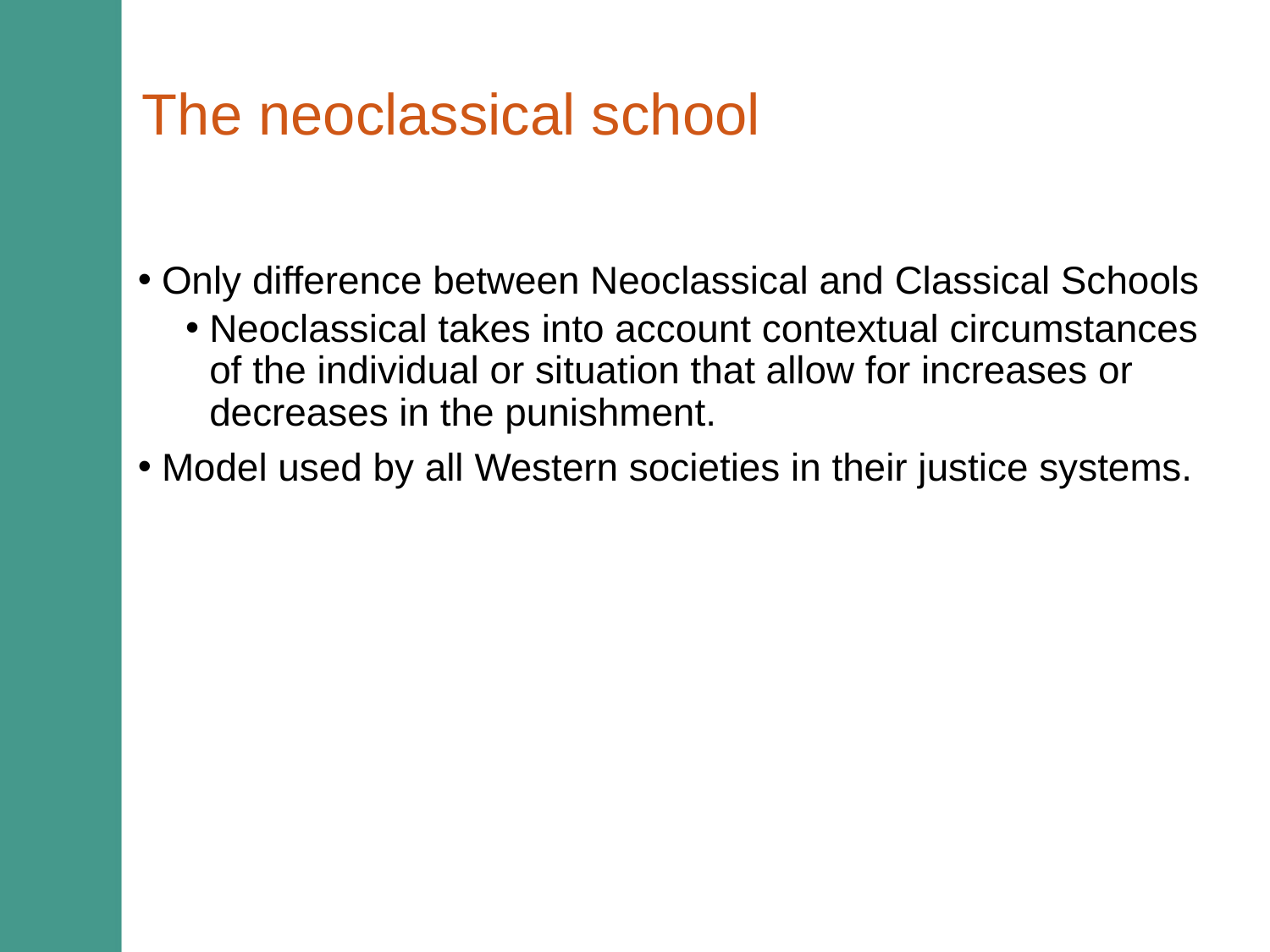

# The neoclassical school
Only difference between Neoclassical and Classical Schools
Neoclassical takes into account contextual circumstances of the individual or situation that allow for increases or decreases in the punishment.
Model used by all Western societies in their justice systems.